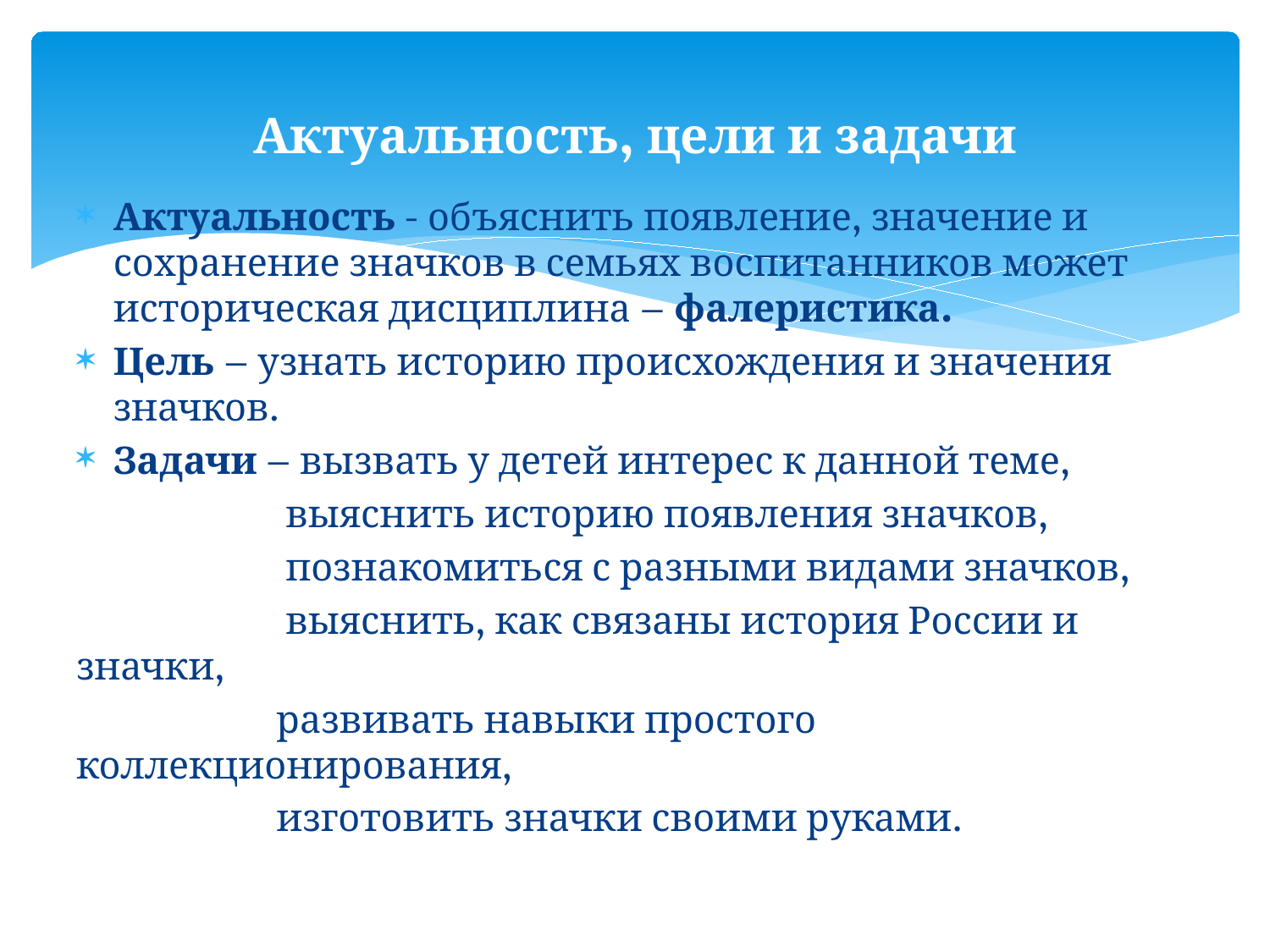

# Актуальность, цели и задачи
Актуальность - объяснить появление, значение и сохранение значков в семьях воспитанников может историческая дисциплина – фалеристика.
Цель – узнать историю происхождения и значения значков.
Задачи – вызвать у детей интерес к данной теме,
                       выяснить историю появления значков,
                       познакомиться с разными видами значков,
                       выяснить, как связаны история России и значки,
                      развивать навыки простого коллекционирования,
                      изготовить значки своими руками.